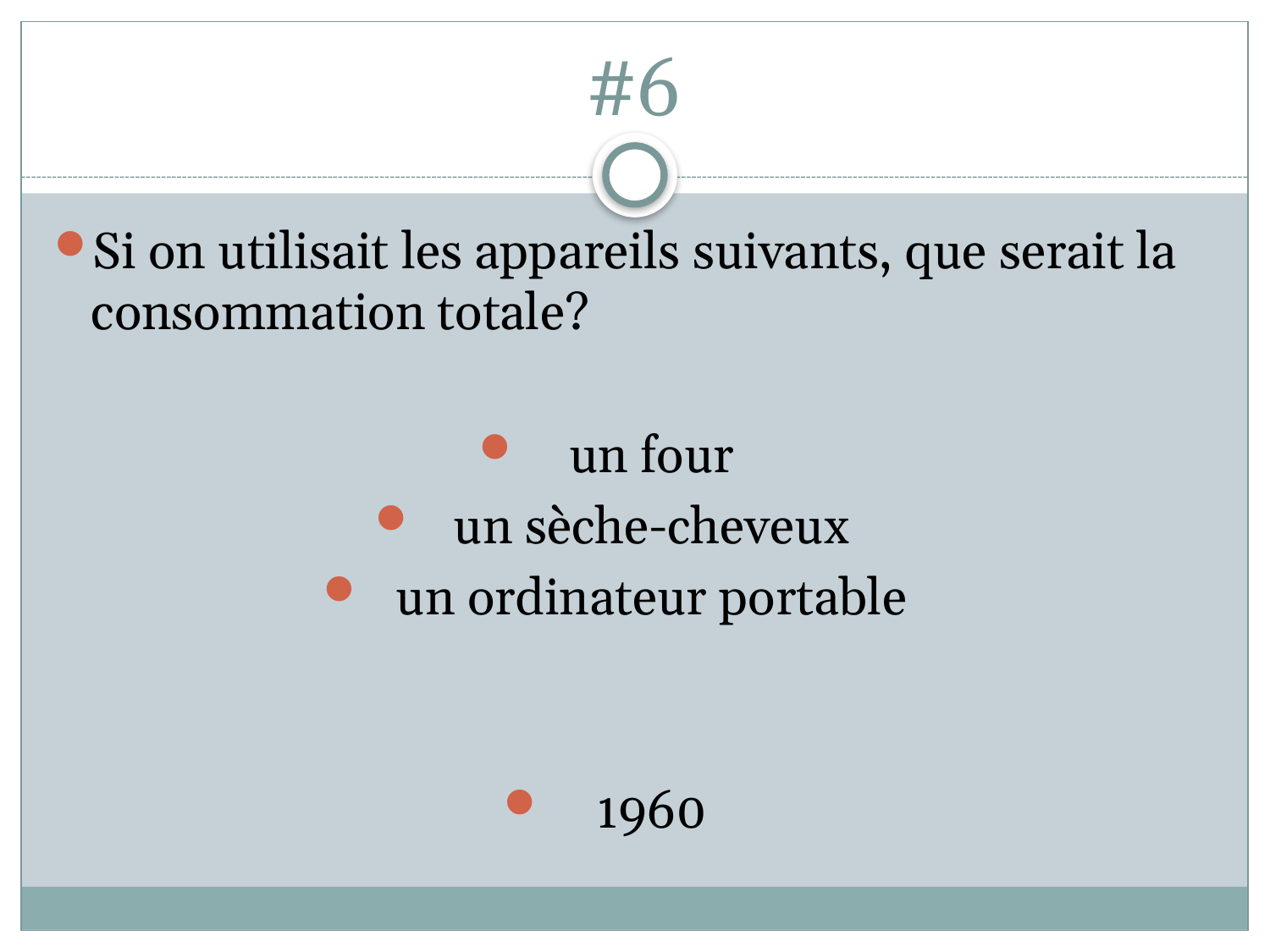

# #6
Si on utilisait les appareils suivants, que serait la consommation totale?

un four
un sèche-cheveux
un ordinateur portable

1960